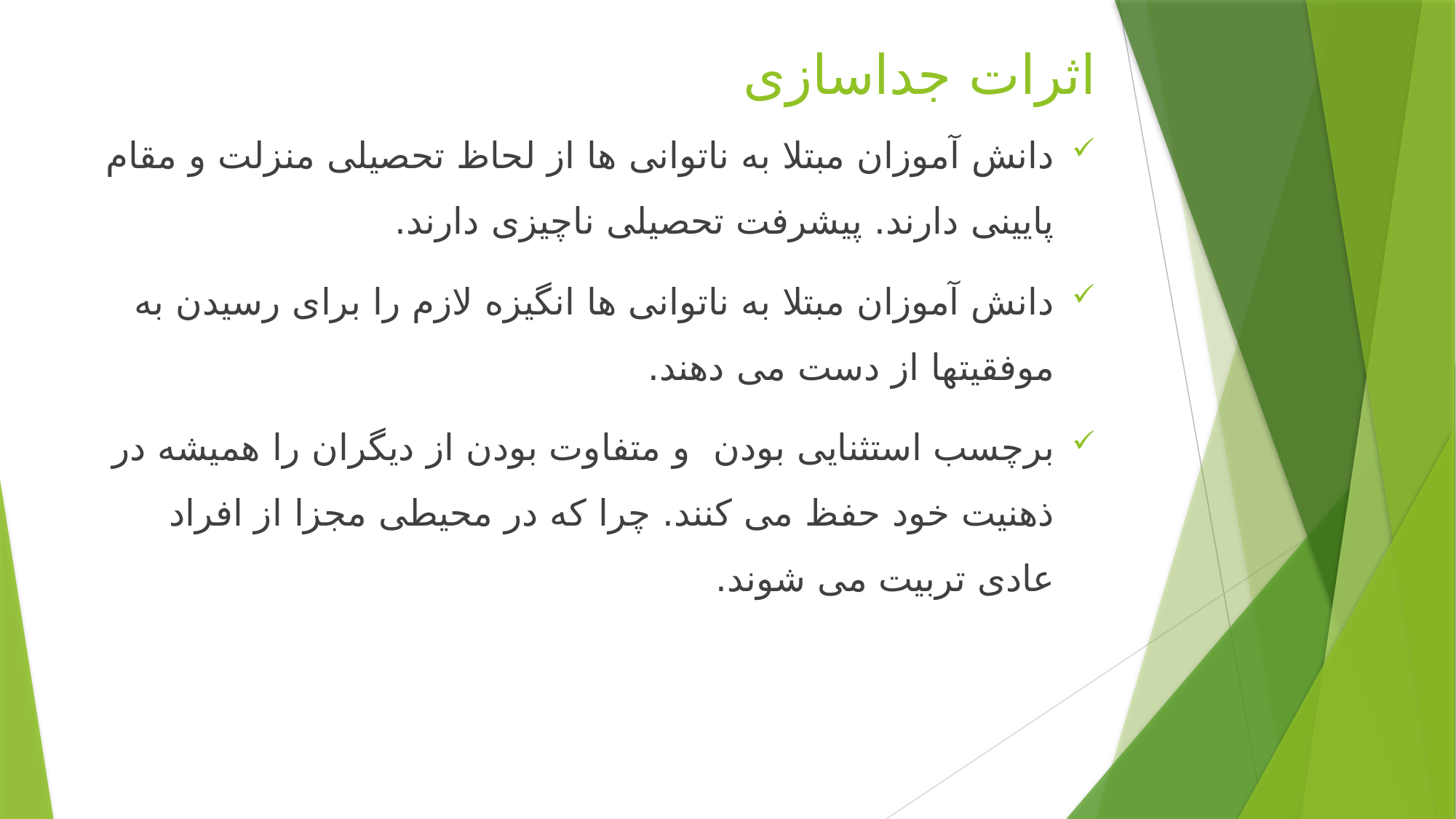

# اثرات جداسازی
دانش آموزان مبتلا به ناتوانی ها از لحاظ تحصیلی منزلت و مقام پایینی دارند. پیشرفت تحصیلی ناچیزی دارند.
دانش آموزان مبتلا به ناتوانی ها انگیزه لازم را برای رسیدن به موفقیتها از دست می دهند.
برچسب استثنایی بودن  و متفاوت بودن از دیگران را همیشه در ذهنیت خود حفظ می کنند. چرا که در محیطی مجزا از افراد عادی تربیت می شوند.